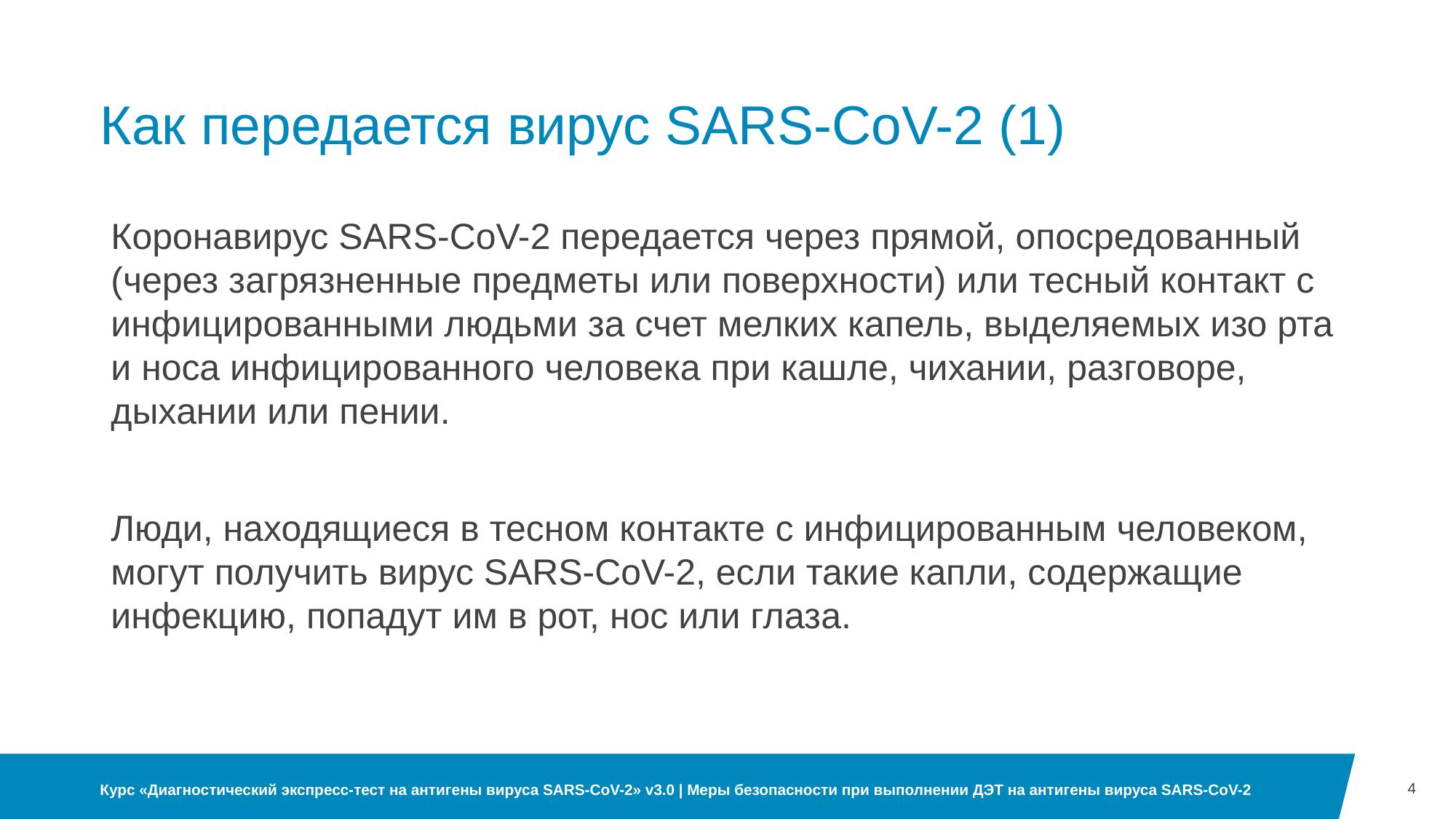

# Как передается вирус SARS-CoV-2 (1)
Коронавирус SARS-CoV-2 передается через прямой, опосредованный (через загрязненные предметы или поверхности) или тесный контакт с инфицированными людьми за счет мелких капель, выделяемых изо рта и носа инфицированного человека при кашле, чихании, разговоре, дыхании или пении.

Люди, находящиеся в тесном контакте с инфицированным человеком, могут получить вирус SARS-CoV-2, если такие капли, содержащие инфекцию, попадут им в рот, нос или глаза.

4
Курс «Диагностический экспресс-тест на антигены вируса SARS-CoV-2» v3.0 | Меры безопасности при выполнении ДЭТ на антигены вируса SARS-CoV-2